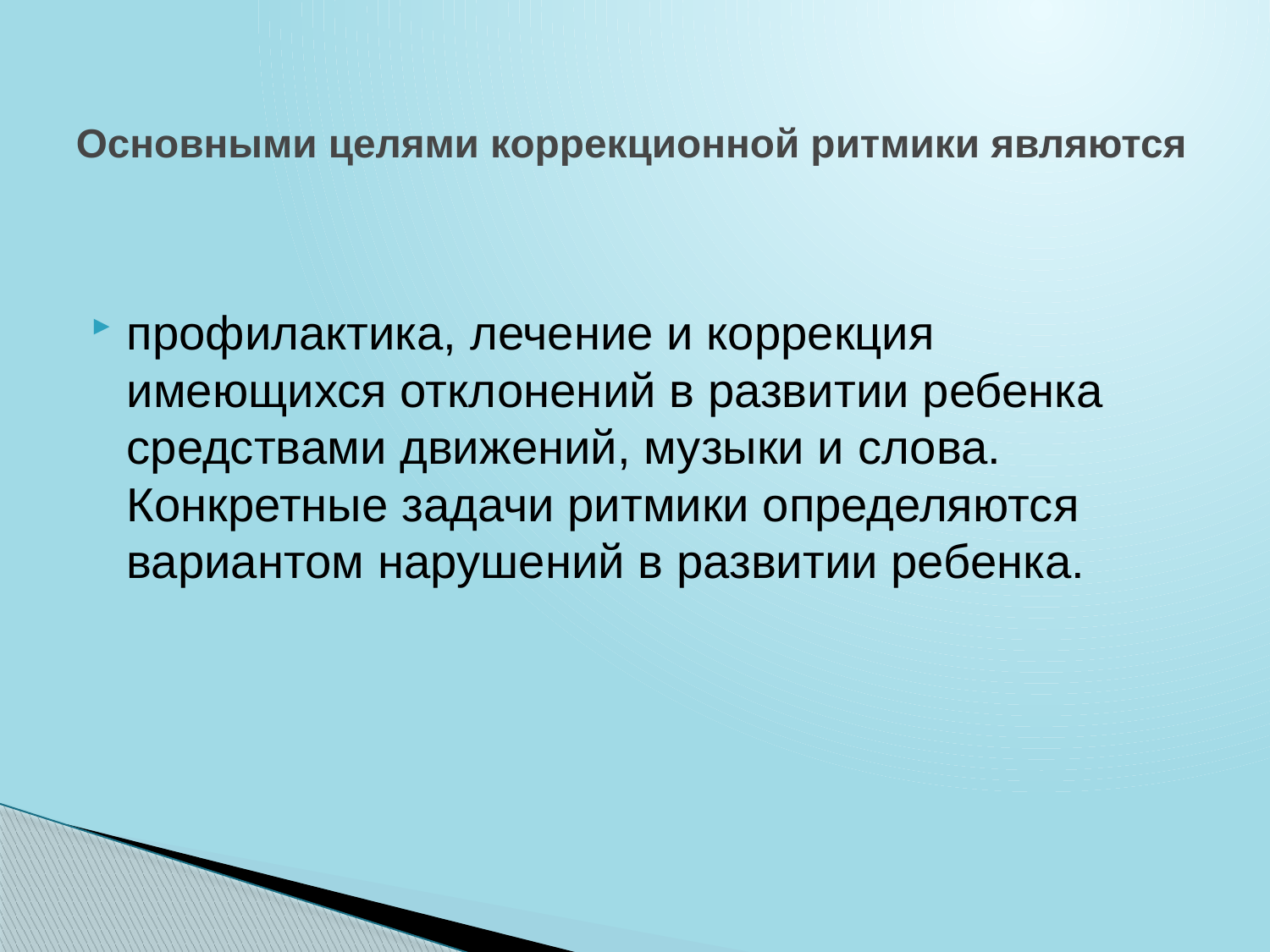

# Основными целями коррекционной ритмики являются
профилактика, лечение и коррекция имеющихся отклонений в развитии ребенка средствами движений, музыки и слова. Конкретные задачи ритмики определяются вариантом нарушений в развитии ребенка.